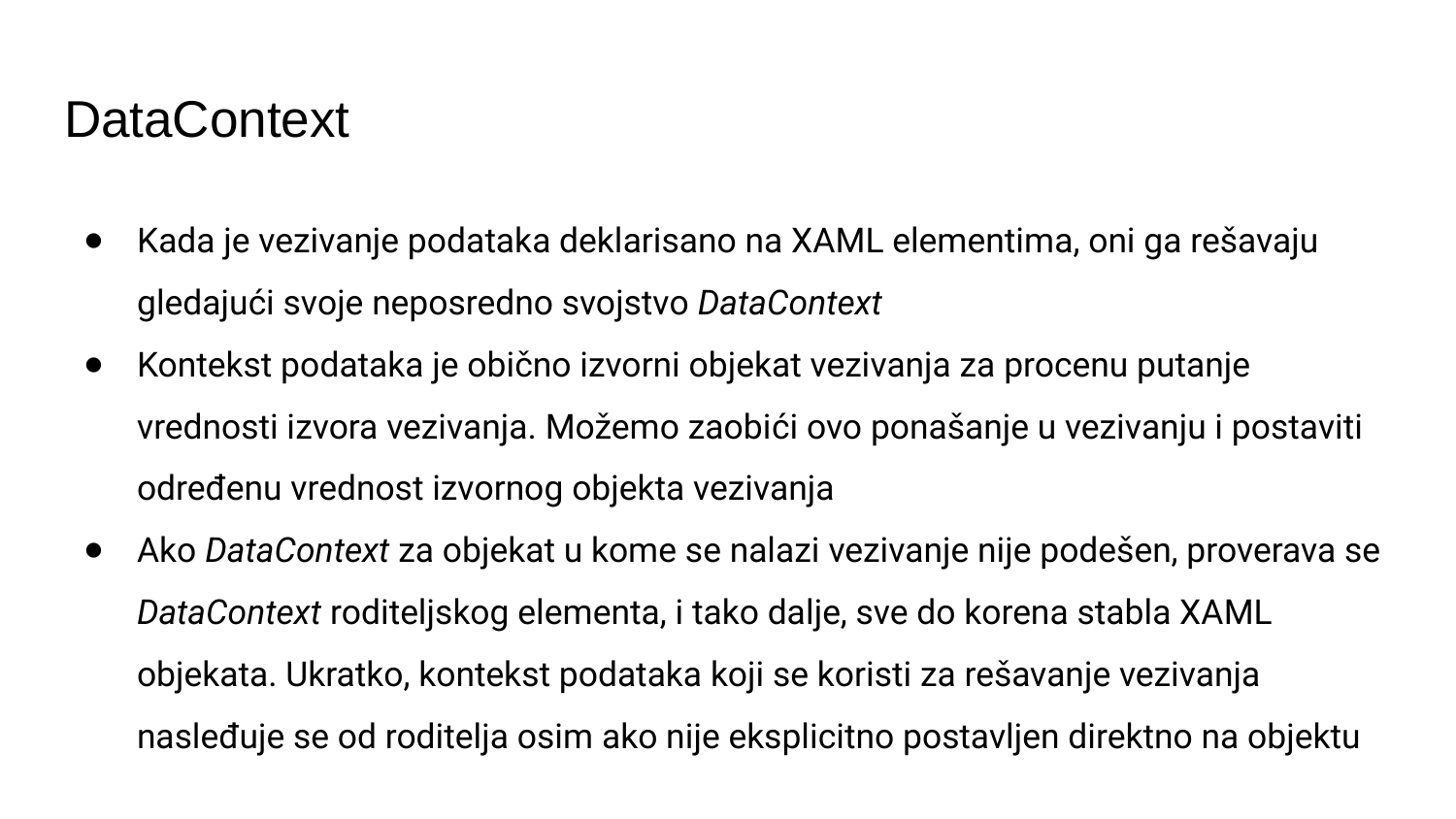

# DataContext
Kada je vezivanje podataka deklarisano na XAML elementima, oni ga rešavaju gledajući svoje neposredno svojstvo DataContext
Kontekst podataka je obično izvorni objekat vezivanja za procenu putanje vrednosti izvora vezivanja. Možemo zaobići ovo ponašanje u vezivanju i postaviti određenu vrednost izvornog objekta vezivanja
Ako DataContext za objekat u kome se nalazi vezivanje nije podešen, proverava se DataContext roditeljskog elementa, i tako dalje, sve do korena stabla XAML objekata. Ukratko, kontekst podataka koji se koristi za rešavanje vezivanja nasleđuje se od roditelja osim ako nije eksplicitno postavljen direktno na objektu